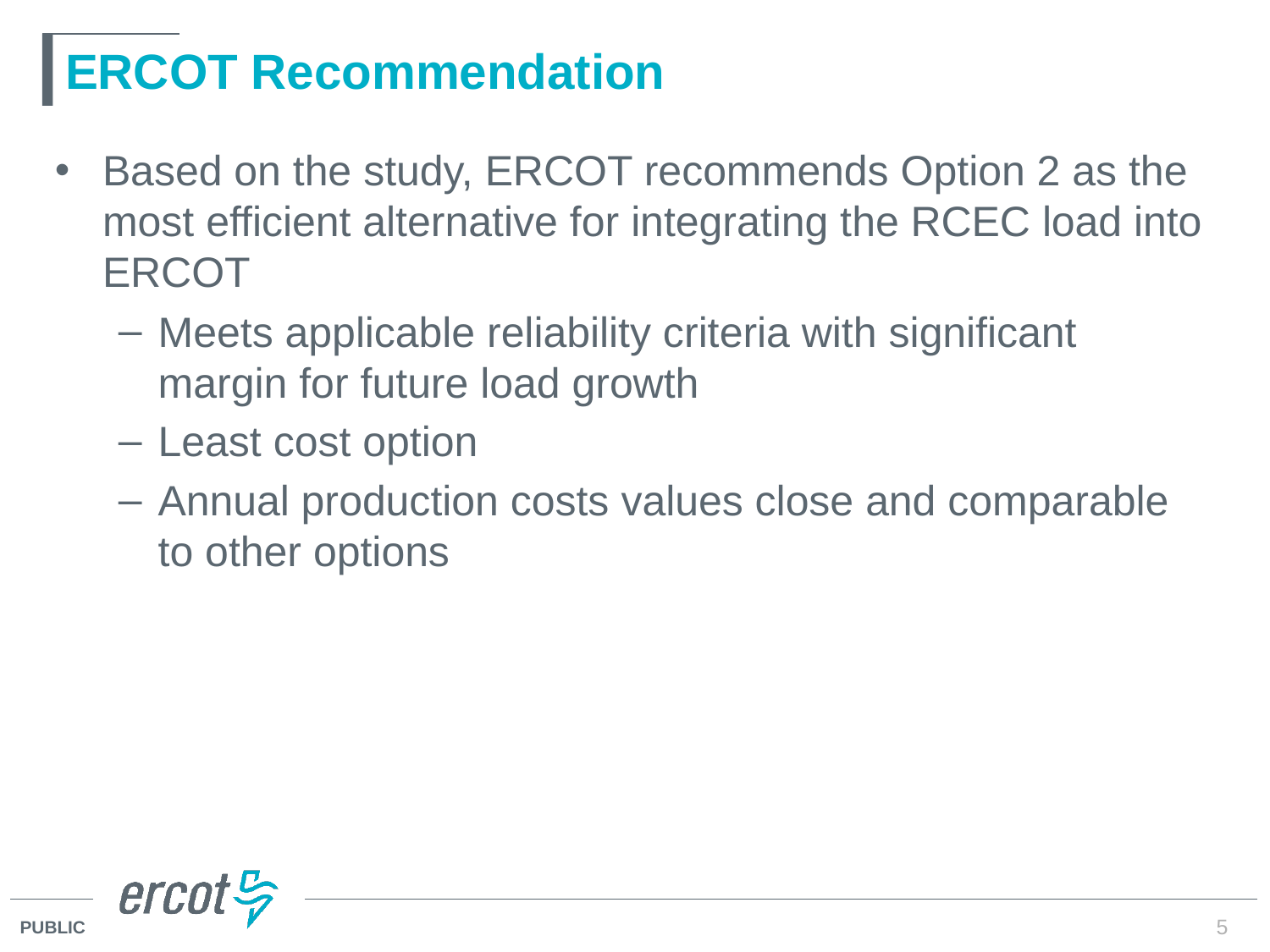

# ERCOT Recommendation
Based on the study, ERCOT recommends Option 2 as the most efficient alternative for integrating the RCEC load into ERCOT
Meets applicable reliability criteria with significant margin for future load growth
Least cost option
Annual production costs values close and comparable to other options
5